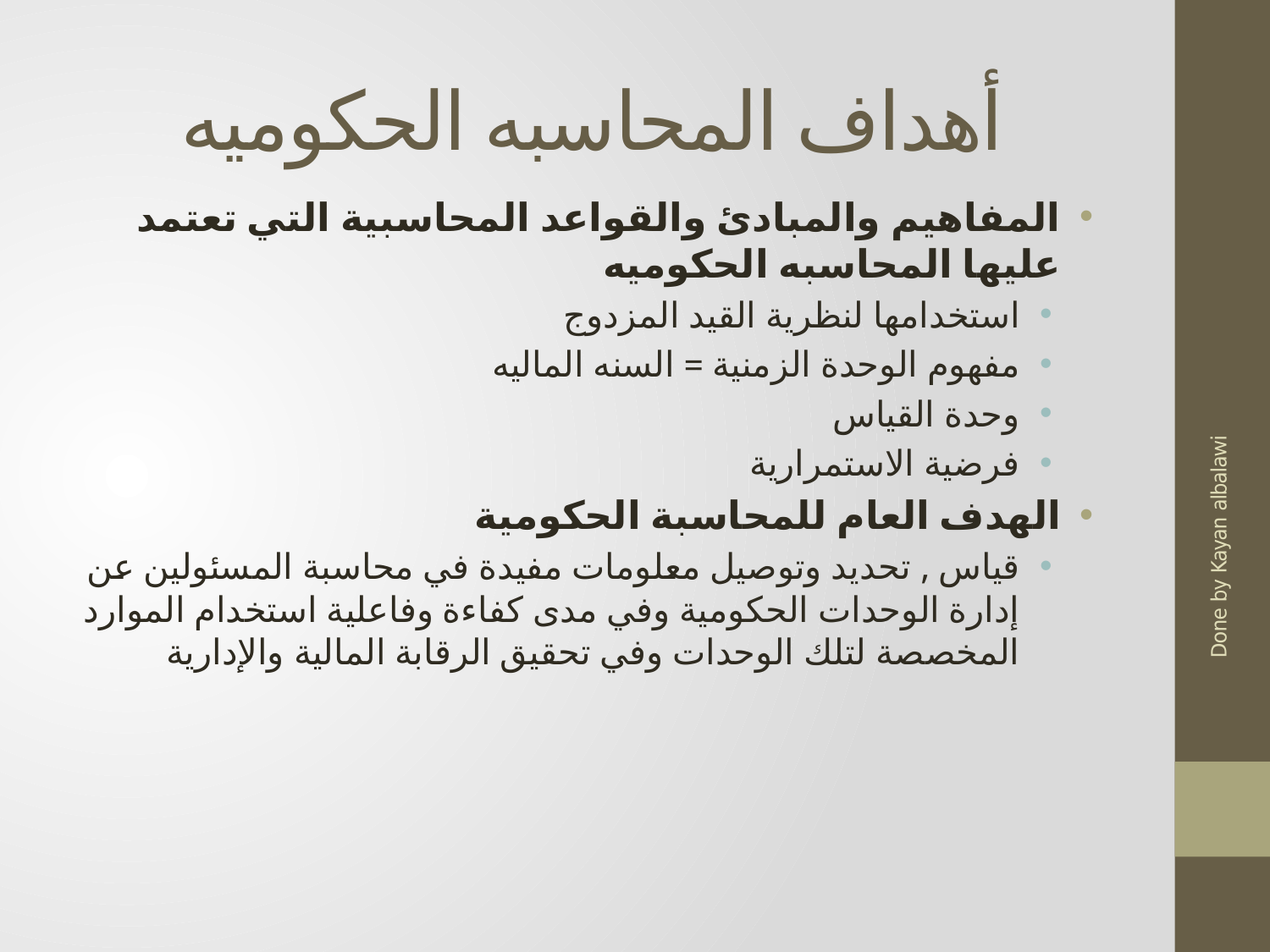

# أهداف المحاسبه الحكوميه
المفاهيم والمبادئ والقواعد المحاسبية التي تعتمد عليها المحاسبه الحكوميه
استخدامها لنظرية القيد المزدوج
مفهوم الوحدة الزمنية = السنه الماليه
وحدة القياس
فرضية الاستمرارية
الهدف العام للمحاسبة الحكومية
قياس , تحديد وتوصيل معلومات مفيدة في محاسبة المسئولين عن إدارة الوحدات الحكومية وفي مدى كفاءة وفاعلية استخدام الموارد المخصصة لتلك الوحدات وفي تحقيق الرقابة المالية والإدارية
Done by Kayan albalawi